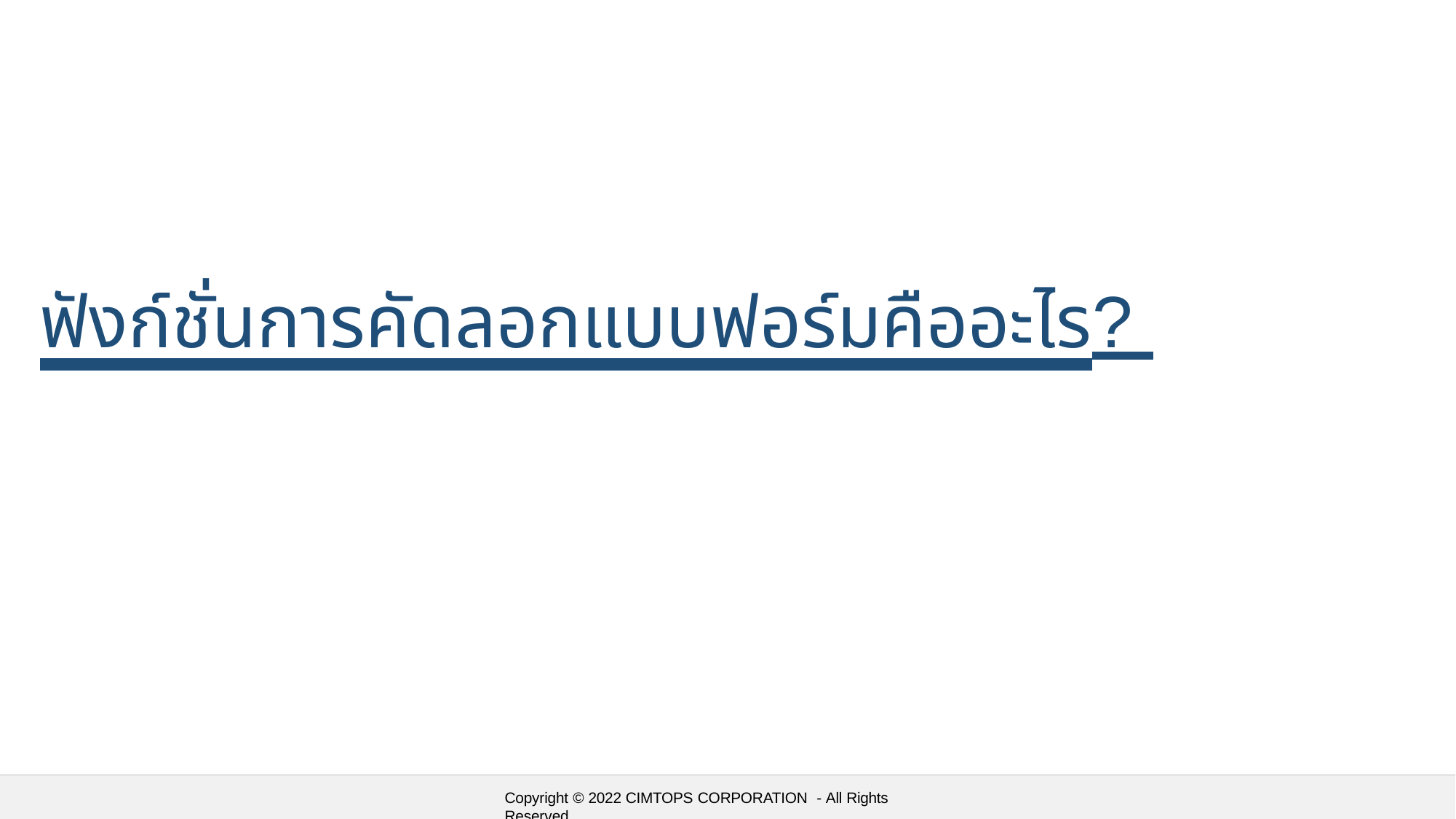

# ฟังก์ชั่นการคัดลอกแบบฟอร์มคืออะไร?

Copyright © 2022 CIMTOPS CORPORATION - All Rights Reserved.